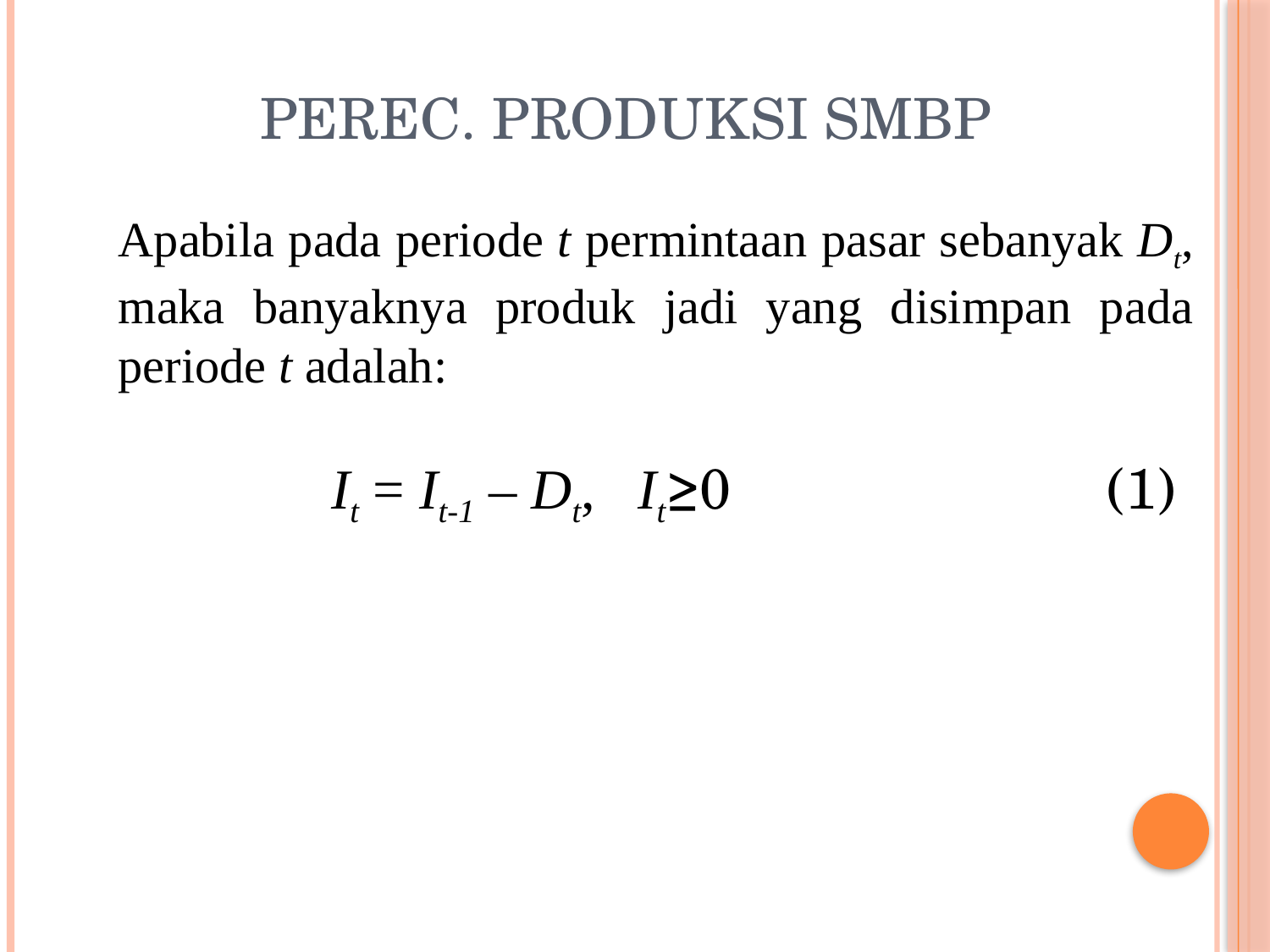

# Perec. Produksi SMBP
Apabila pada periode t permintaan pasar sebanyak Dt, maka banyaknya produk jadi yang disimpan pada periode t adalah:

               It = It-1 – Dt,   It≥0                        (1)